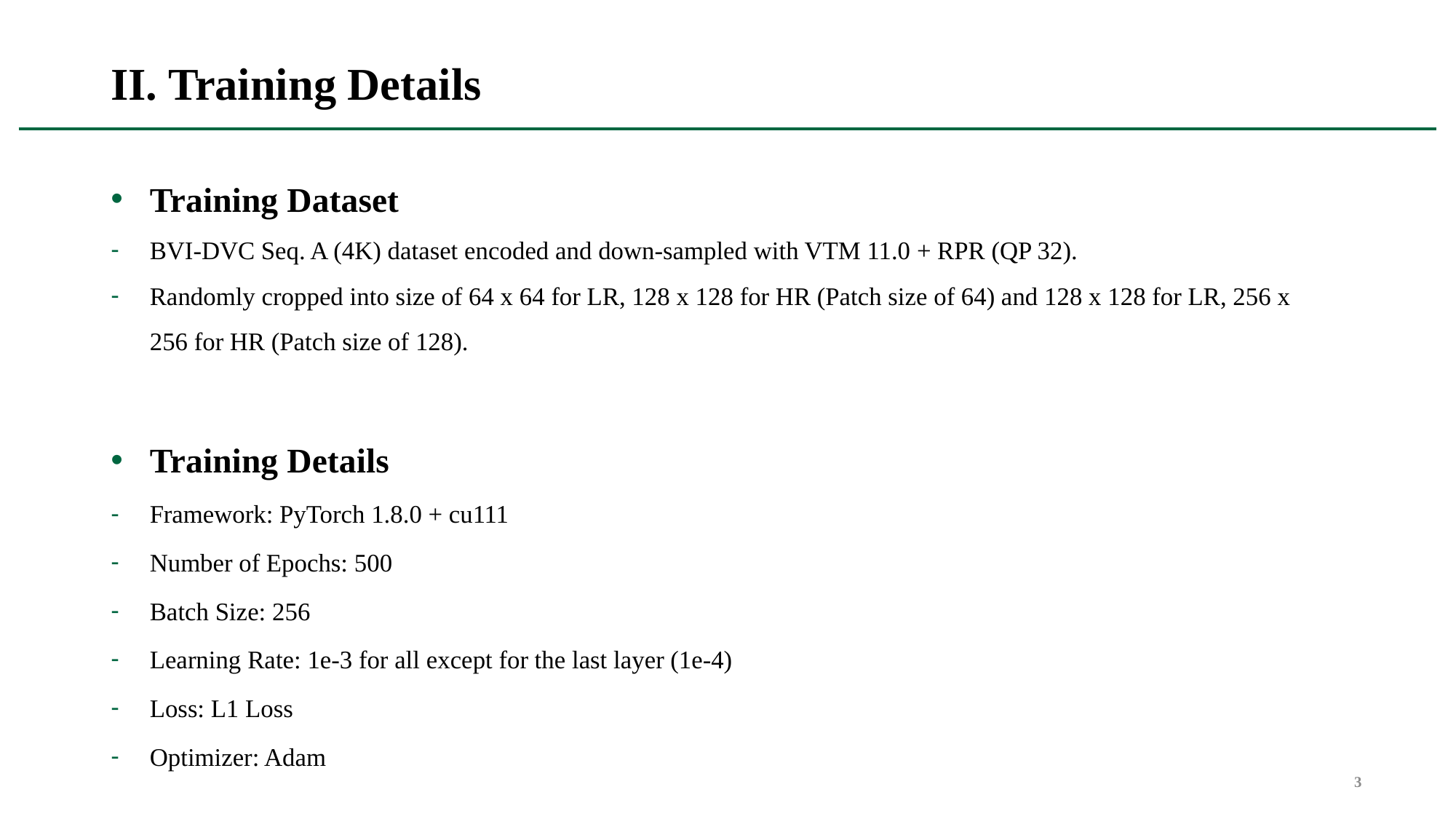

# II. Training Details
Training Dataset
BVI-DVC Seq. A (4K) dataset encoded and down-sampled with VTM 11.0 + RPR (QP 32).
Randomly cropped into size of 64 x 64 for LR, 128 x 128 for HR (Patch size of 64) and 128 x 128 for LR, 256 x 256 for HR (Patch size of 128).

Training Details
Framework: PyTorch 1.8.0 + cu111
Number of Epochs: 500
Batch Size: 256
Learning Rate: 1e-3 for all except for the last layer (1e-4)
Loss: L1 Loss
Optimizer: Adam

3